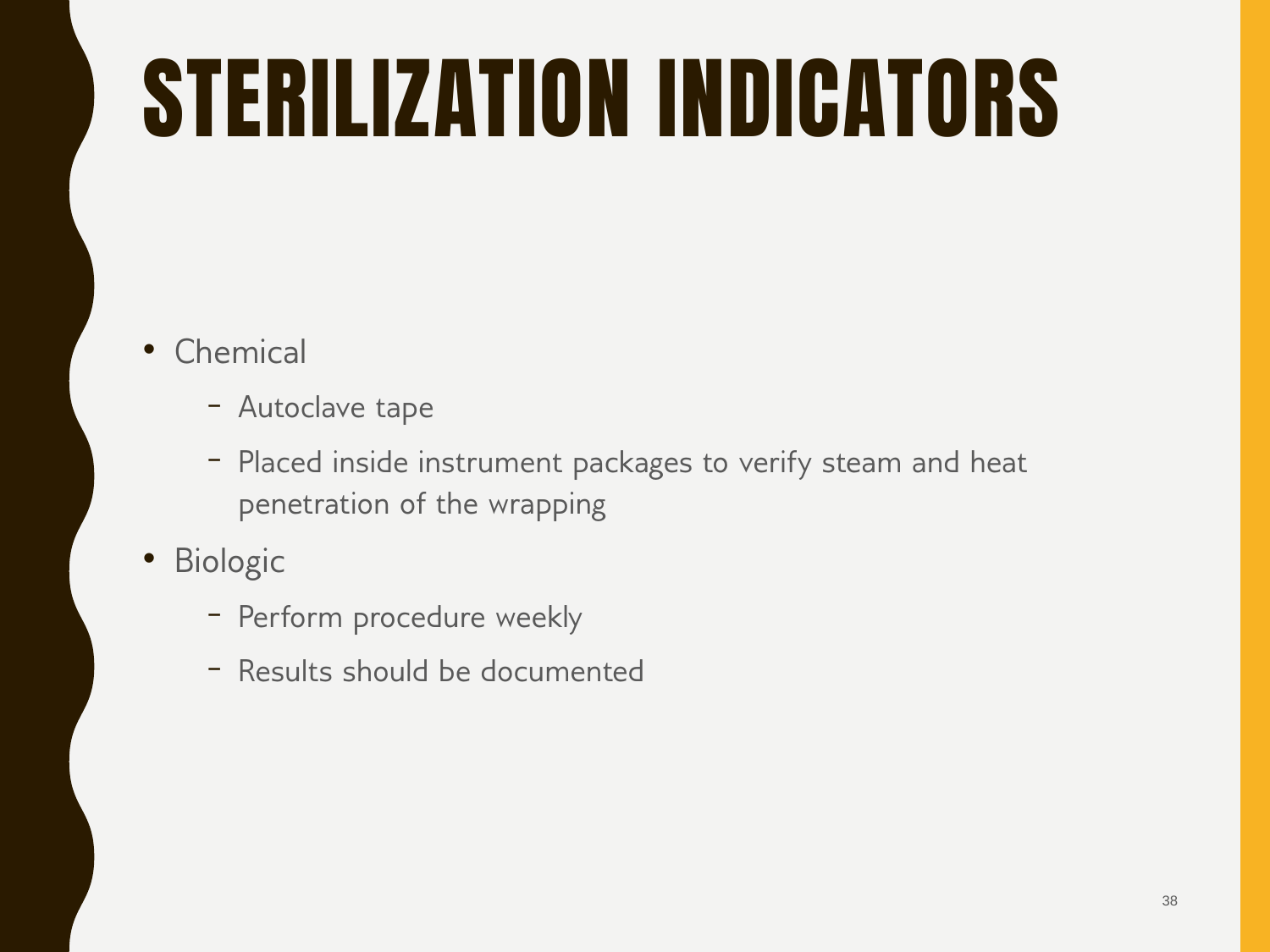

# Sterilization Indicators
Chemical
Autoclave tape
Placed inside instrument packages to verify steam and heat penetration of the wrapping
Biologic
Perform procedure weekly
Results should be documented
 38